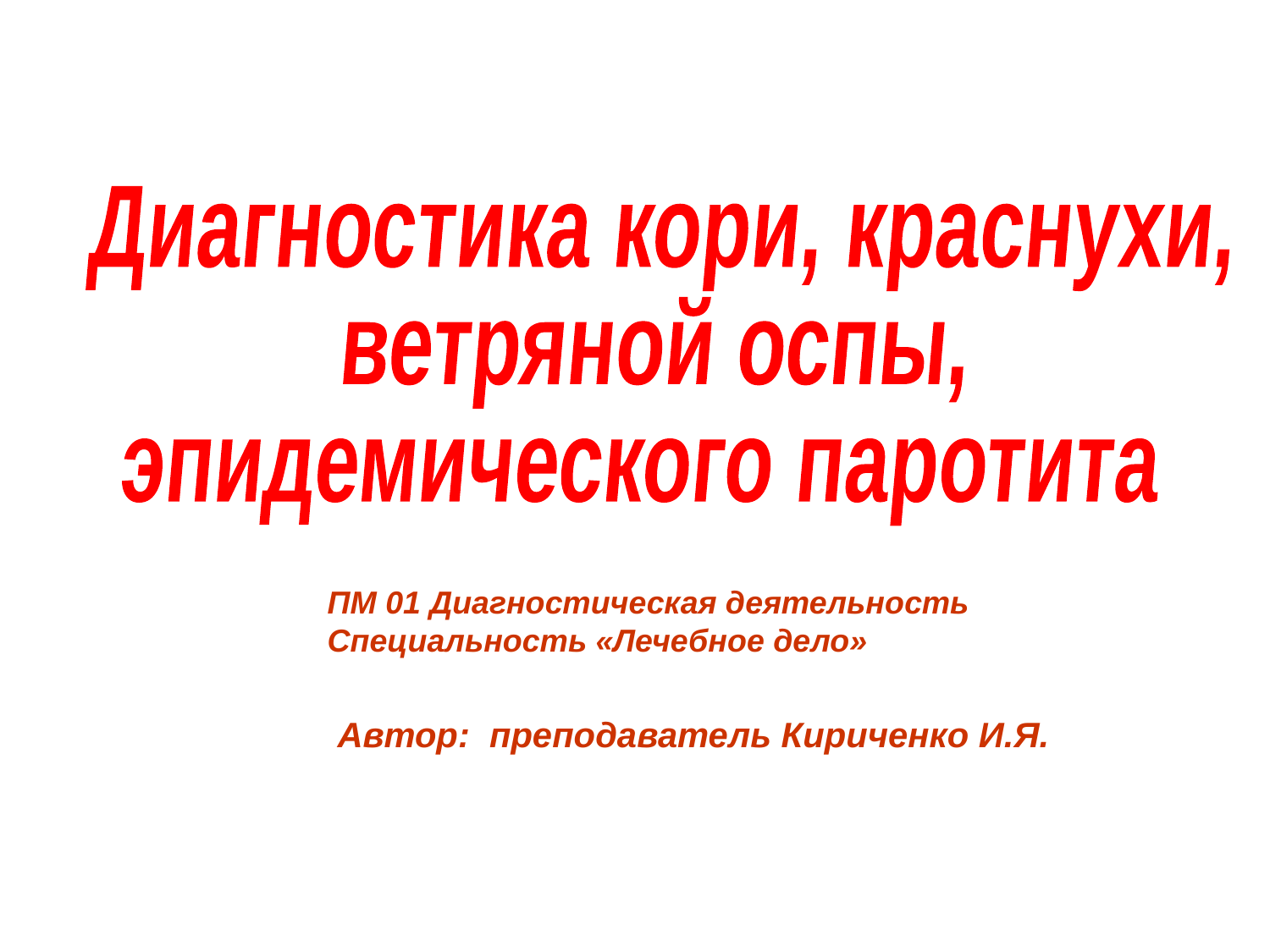

Диагностика кори, краснухи,
ветряной оспы,
эпидемического паротита
ПМ 01 Диагностическая деятельность
Специальность «Лечебное дело»
Автор:  преподаватель Кириченко И.Я.